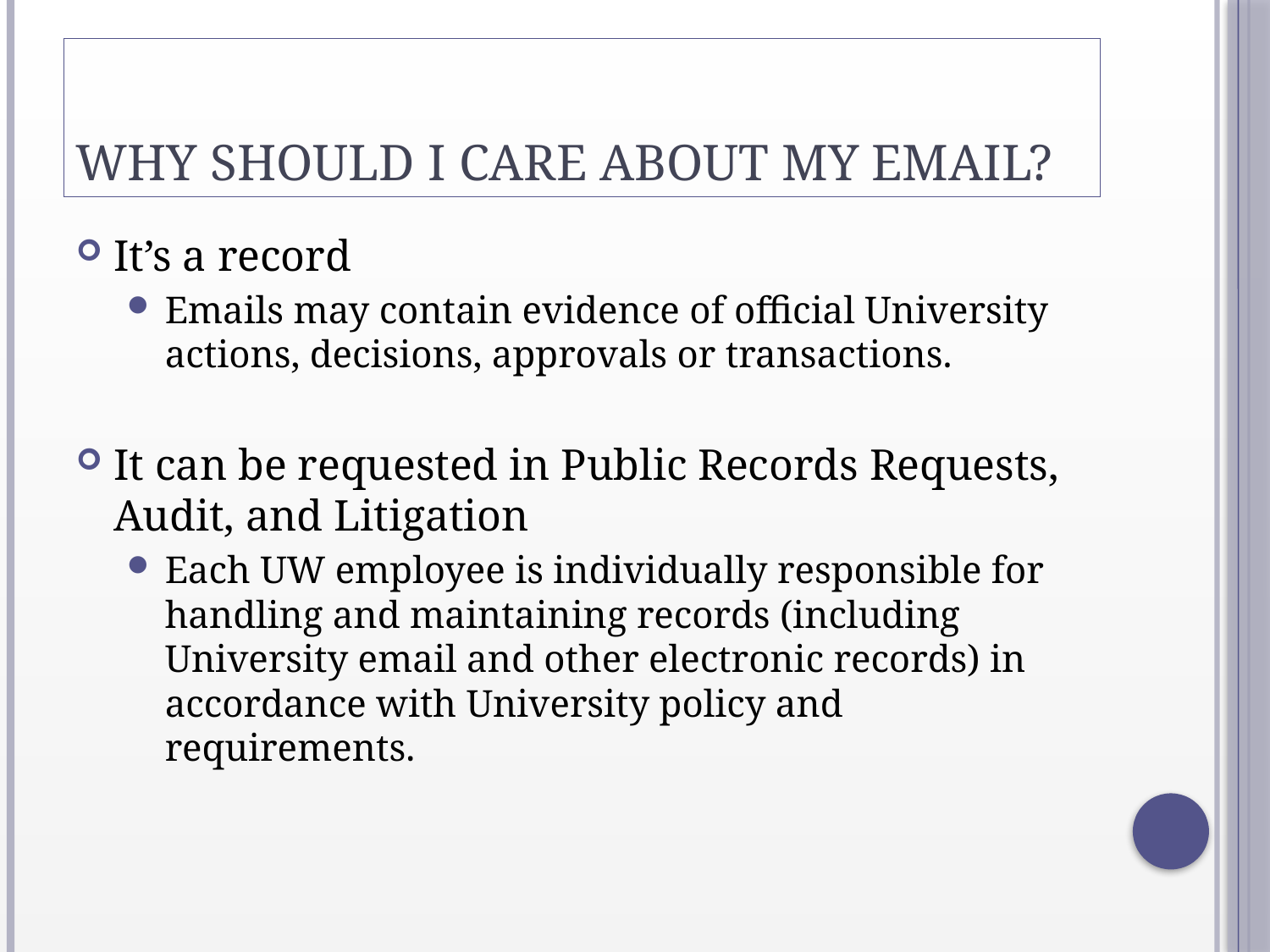

# WHY SHOULD I CARE ABOUT MY EMAIL?
It’s a record
Emails may contain evidence of official University actions, decisions, approvals or transactions.

It can be requested in Public Records Requests, Audit, and Litigation
Each UW employee is individually responsible for handling and maintaining records (including University email and other electronic records) in accordance with University policy and requirements.